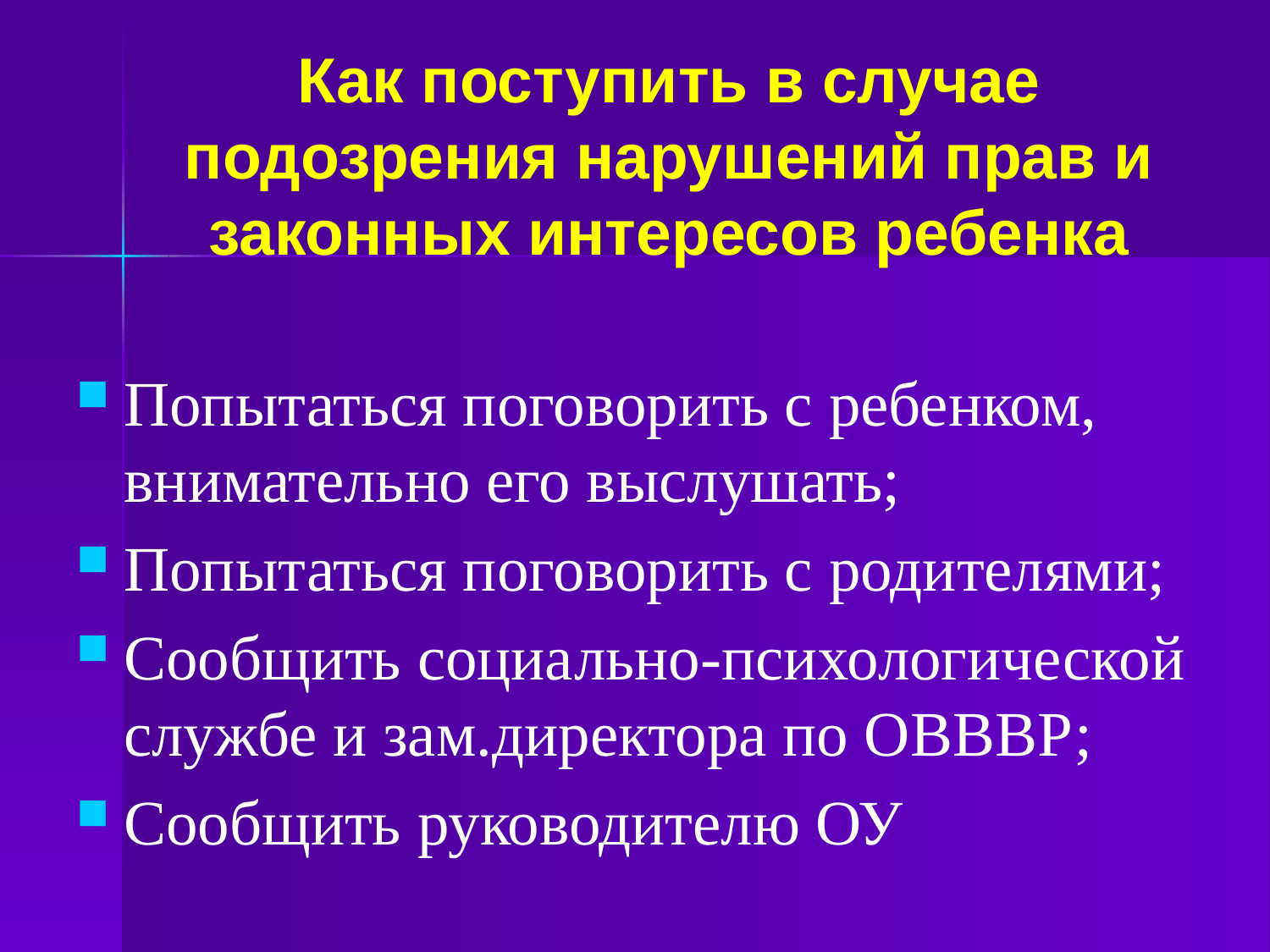

# Как поступить в случае подозрения нарушений прав и законных интересов ребенка
Попытаться поговорить с ребенком, внимательно его выслушать;
Попытаться поговорить с родителями;
Сообщить социально-психологической службе и зам.директора по ОВВВР;
Сообщить руководителю ОУ